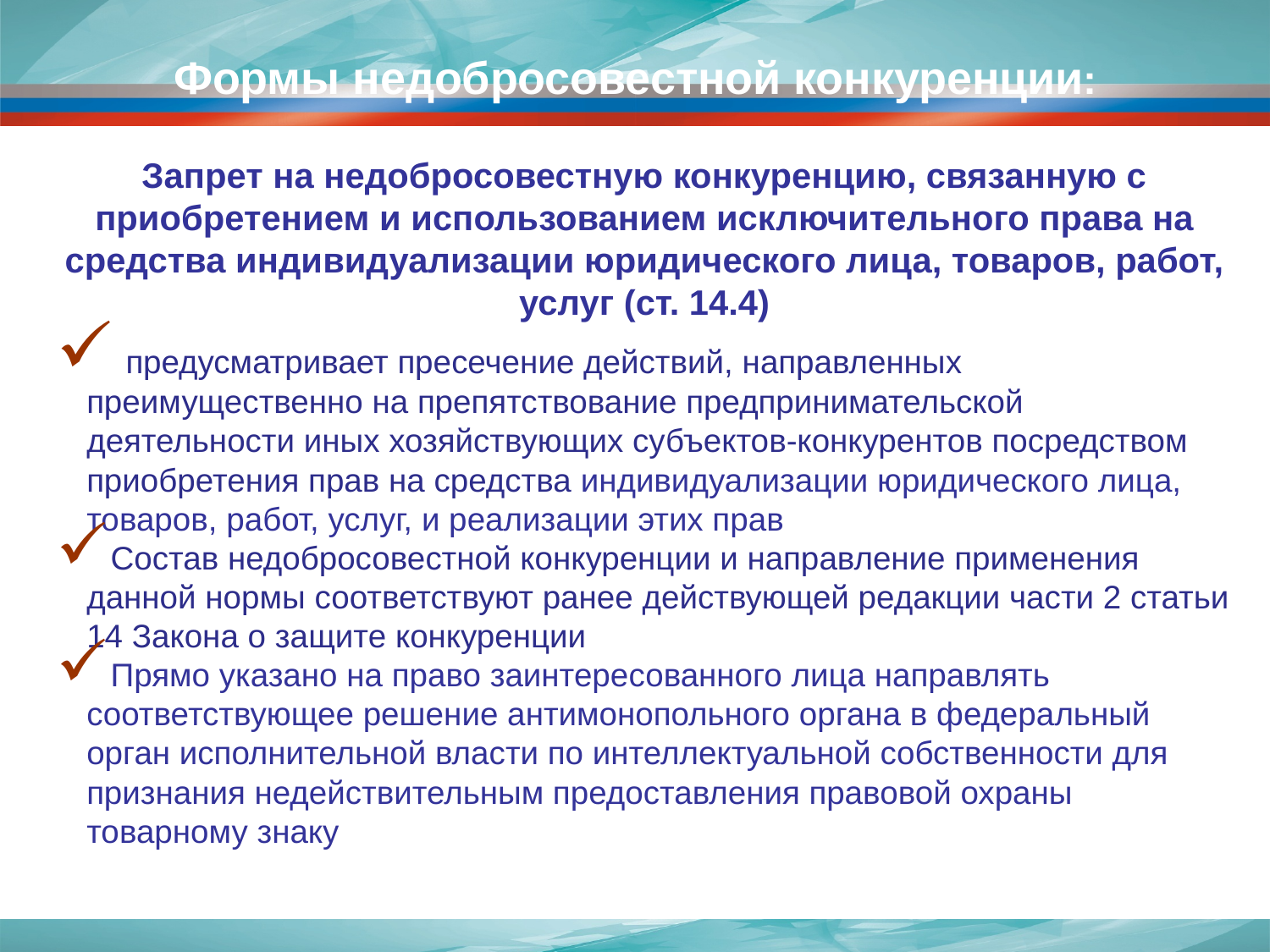

Формы недобросовестной конкуренции:
Запрет на недобросовестную конкуренцию, связанную с приобретением и использованием исключительного права на средства индивидуализации юридического лица, товаров, работ, услуг (ст. 14.4)

 предусматривает пресечение действий, направленных преимущественно на препятствование предпринимательской деятельности иных хозяйствующих субъектов-конкурентов посредством приобретения прав на средства индивидуализации юридического лица, товаров, работ, услуг, и реализации этих прав
Состав недобросовестной конкуренции и направление применения данной нормы соответствуют ранее действующей редакции части 2 статьи 14 Закона о защите конкуренции
Прямо указано на право заинтересованного лица направлять соответствующее решение антимонопольного органа в федеральный орган исполнительной власти по интеллектуальной собственности для признания недействительным предоставления правовой охраны товарному знаку
37